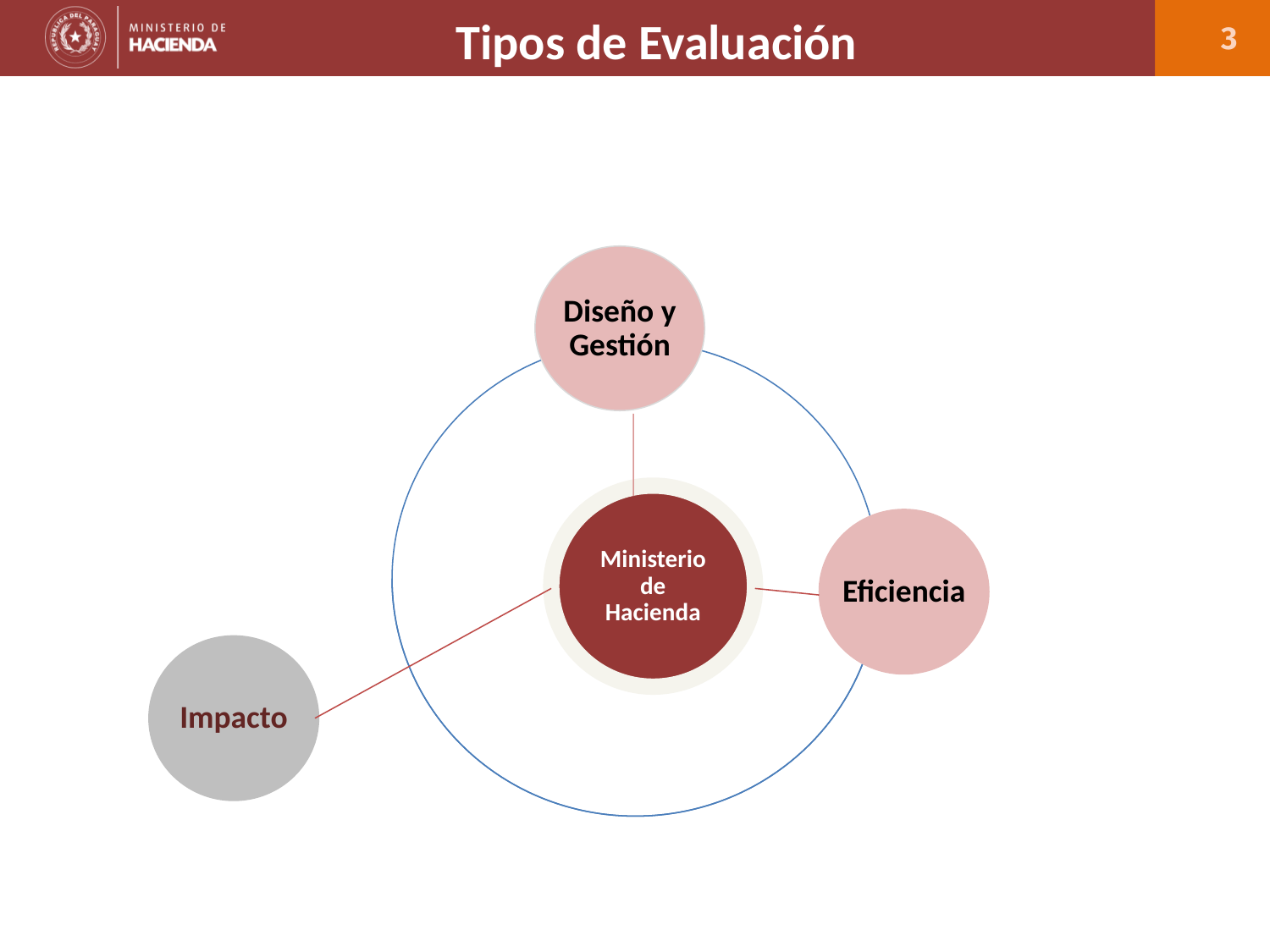

# Tipos de Evaluación
3
Diseño y Gestión

Eficiencia
Impacto

Ministerio de Hacienda